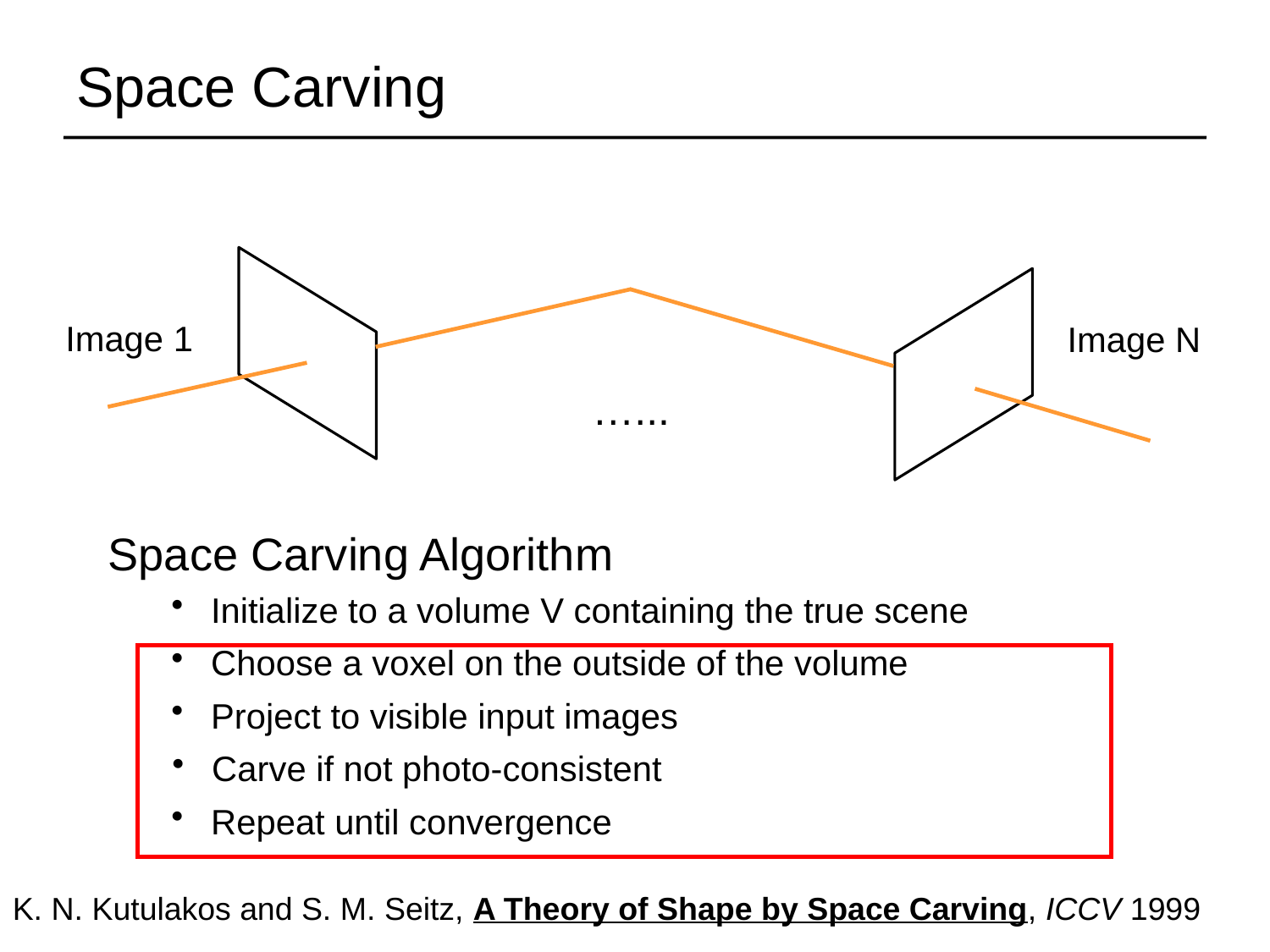

# Space Carving

Initialize to a volume V containing the true scene

Carve if not photo-consistent

Choose a voxel on the outside of the volume

Project to visible input images
Image 1
Image N
…...
Space Carving Algorithm

Repeat until convergence
K. N. Kutulakos and S. M. Seitz, A Theory of Shape by Space Carving, ICCV 1999